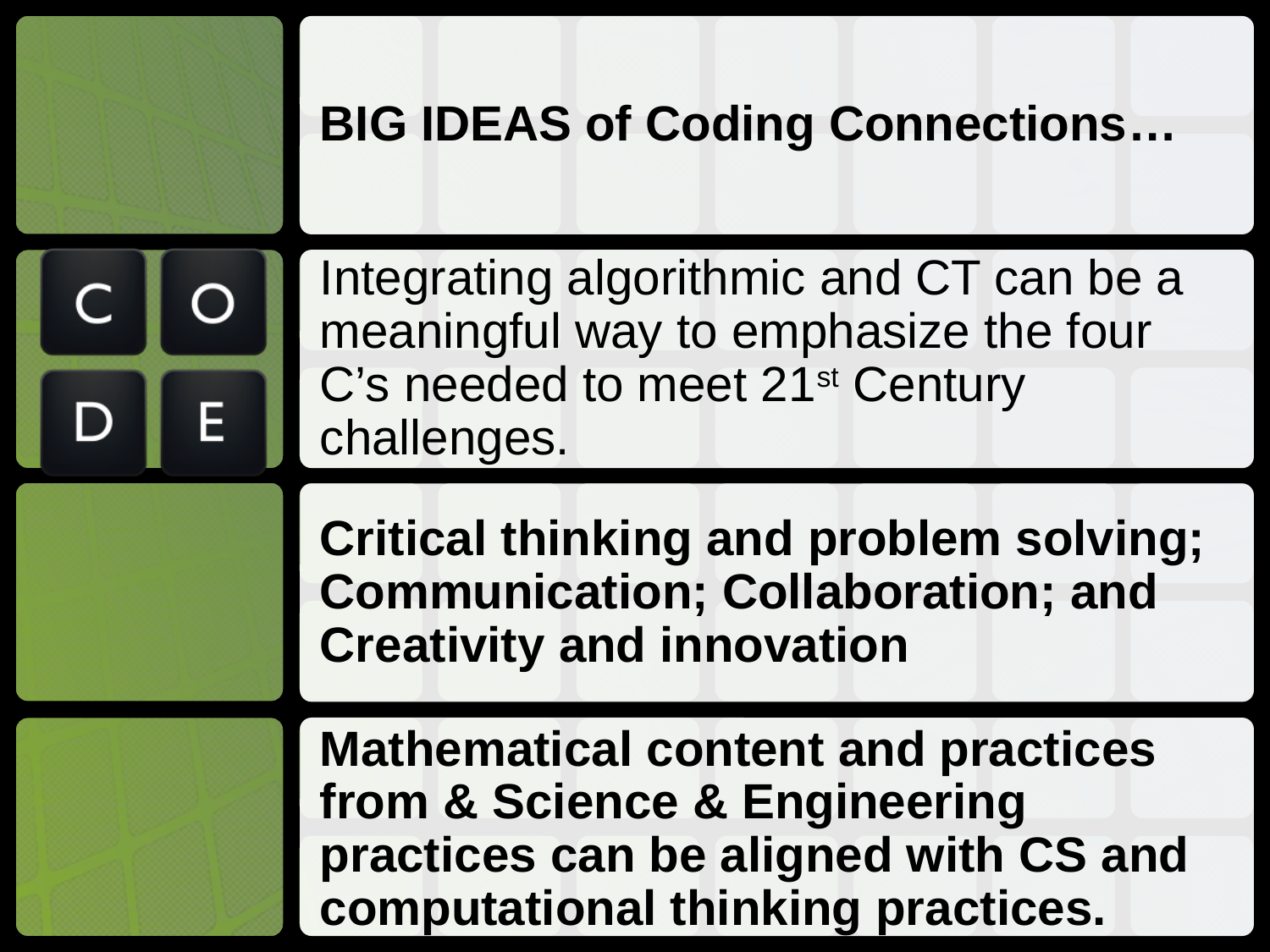

BIG IDEAS of Coding Connections…
Integrating algorithmic and CT can be a meaningful way to emphasize the four C’s needed to meet 21st Century challenges.
Critical thinking and problem solving; Communication; Collaboration; and Creativity and innovation

Mathematical content and practices from & Science & Engineering practices can be aligned with CS and computational thinking practices.